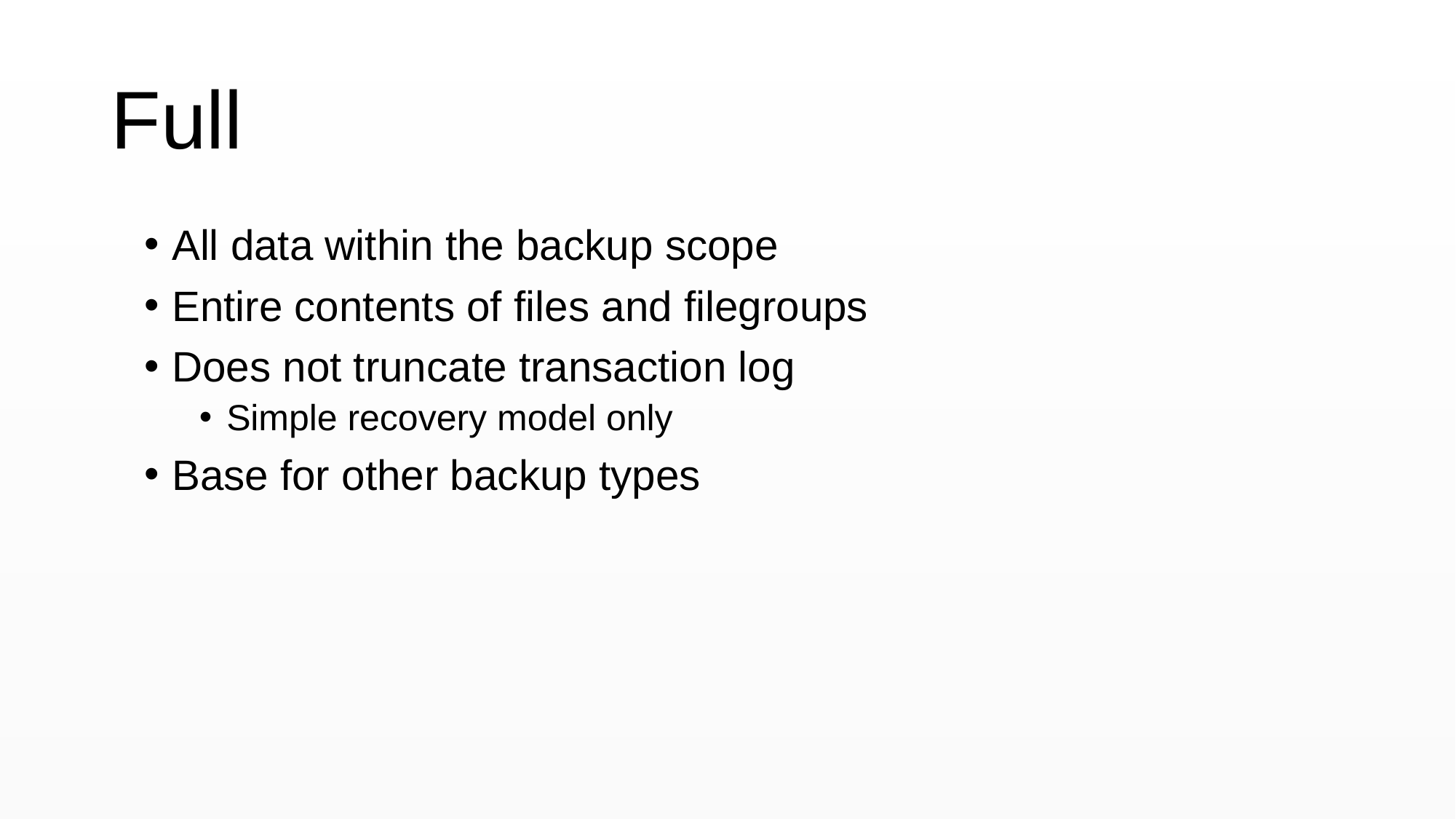

# Full
All data within the backup scope
Entire contents of files and filegroups
Does not truncate transaction log
Simple recovery model only
Base for other backup types